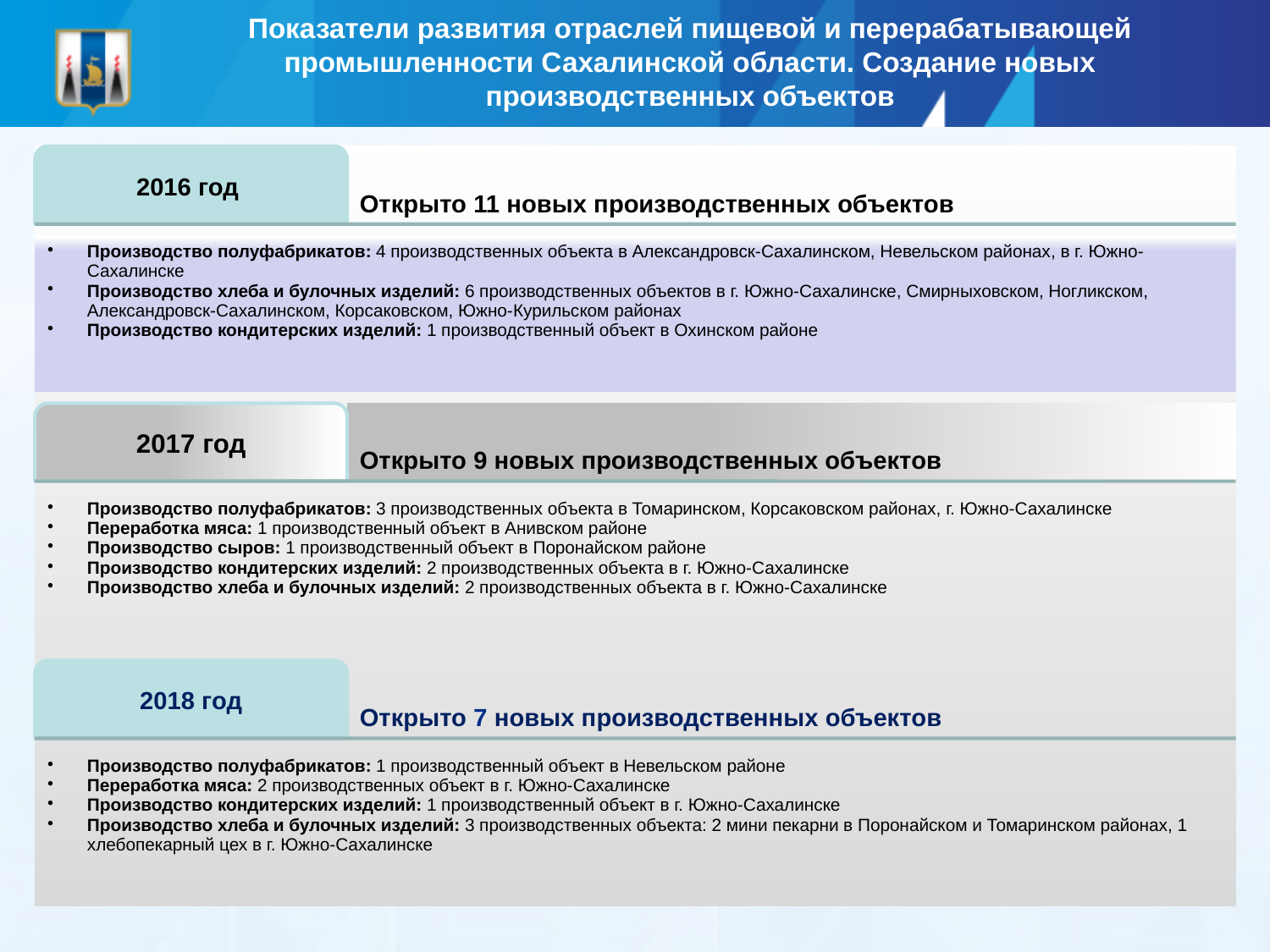

Показатели развития отраслей пищевой и перерабатывающей промышленности Сахалинской области. Создание новых производственных объектов
2016 год
Открыто 11 новых производственных объектов
2017 год
Открыто 9 новых производственных объектов
Производство полуфабрикатов: 3 производственных объекта в Томаринском, Корсаковском районах, г. Южно-Сахалинске
2018 год
Производство хлеба и булочных изделий: 6 производственных объектов в г. Южно-Сахалинске, Смирныховском, Ногликском, Александровск-Сахалинском, Корсаковском, Южно-Курильском районах
Производство кондитерских изделий: 1 производственный объект в Охинском районе
Переработка мяса: 1 производственный объект в Анивском районе
Производство сыров: 1 производственный объект в Поронайском районе
Производство кондитерских изделий: 2 производственных объекта в г. Южно-Сахалинске
Производство хлеба и булочных изделий: 2 производственных объекта в г. Южно-Сахалинске
Переработка мяса: 2 производственных объект в г. Южно-Сахалинске
Производство кондитерских изделий: 1 производственный объект в г. Южно-Сахалинске
Производство хлеба и булочных изделий: 3 производственных объекта: 2 мини пекарни в Поронайском и Томаринском районах, 1 хлебопекарный цех в г. Южно-Сахалинске
Производство полуфабрикатов: 4 производственных объекта в Александровск-Сахалинском, Невельском районах, в г. Южно-Сахалинске
Открыто 7 новых производственных объектов
Производство полуфабрикатов: 1 производственный объект в Невельском районе